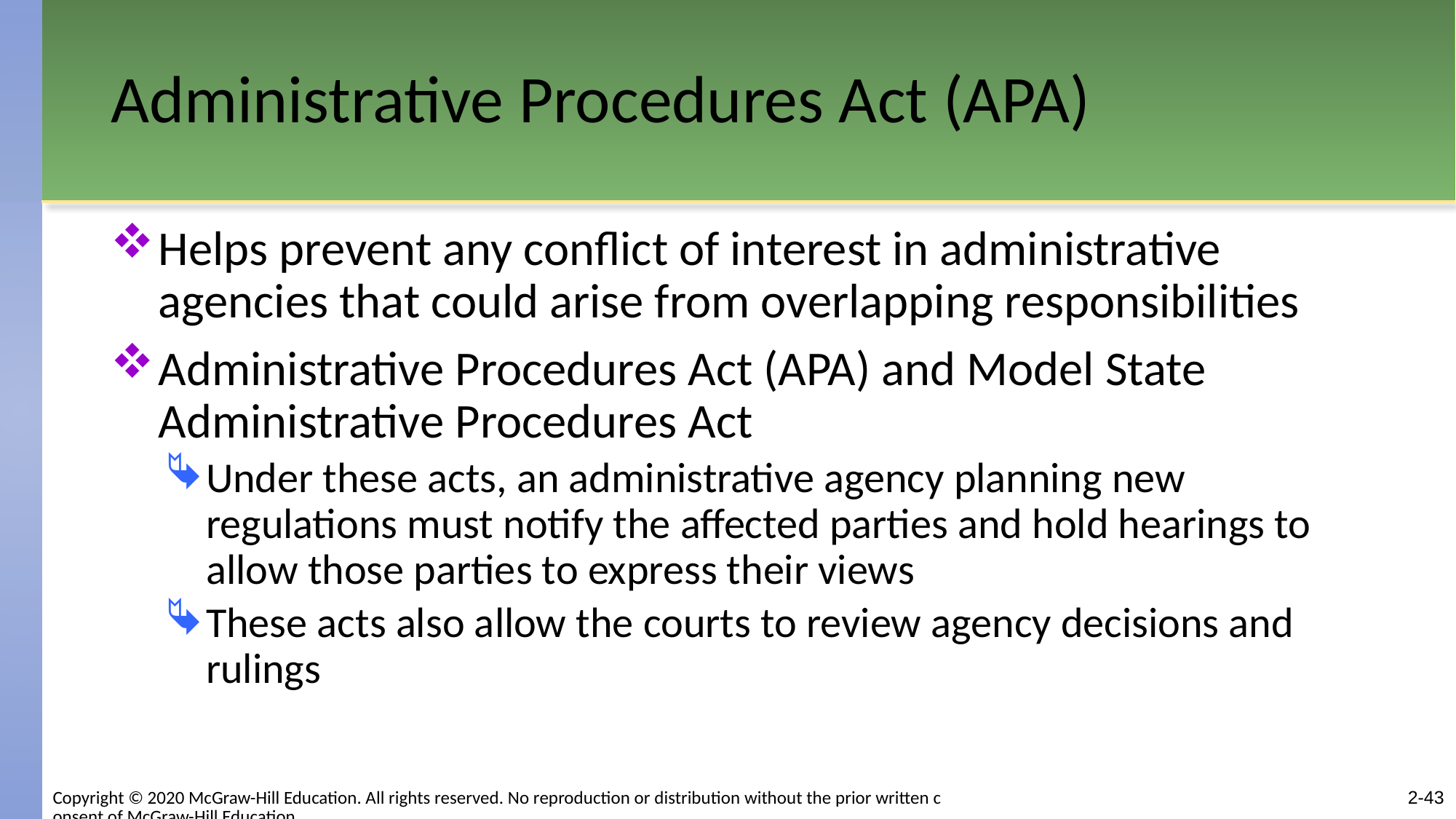

# Administrative Procedures Act (APA)
Helps prevent any conflict of interest in administrative agencies that could arise from overlapping responsibilities
Administrative Procedures Act (APA) and Model State Administrative Procedures Act
Under these acts, an administrative agency planning new regulations must notify the affected parties and hold hearings to allow those parties to express their views
These acts also allow the courts to review agency decisions and rulings
2-43
Copyright © 2020 McGraw-Hill Education. All rights reserved. No reproduction or distribution without the prior written consent of McGraw-Hill Education.